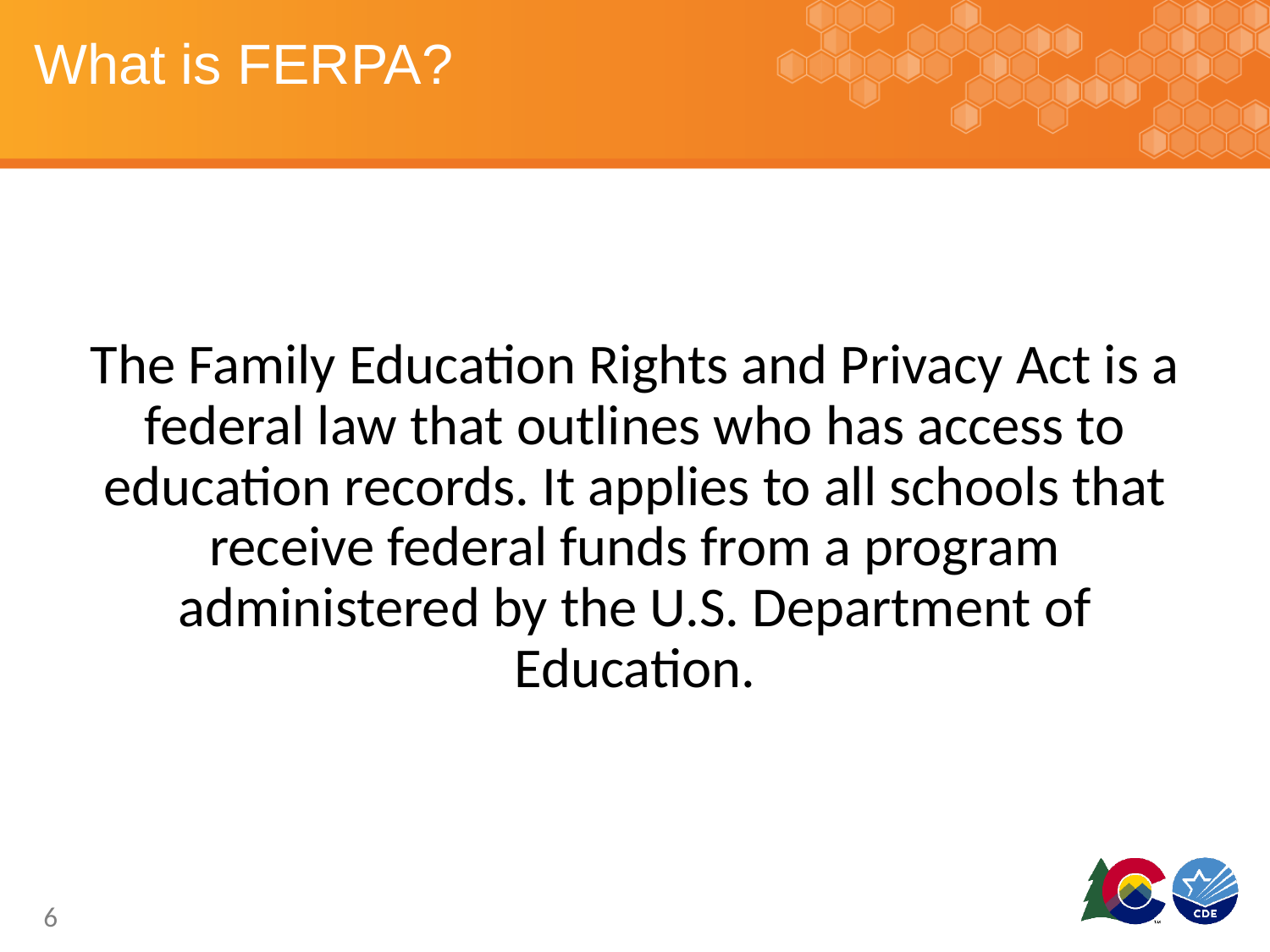

# What is FERPA?

The Family Education Rights and Privacy Act is a federal law that outlines who has access to education records. It applies to all schools that receive federal funds from a program administered by the U.S. Department of Education.

6